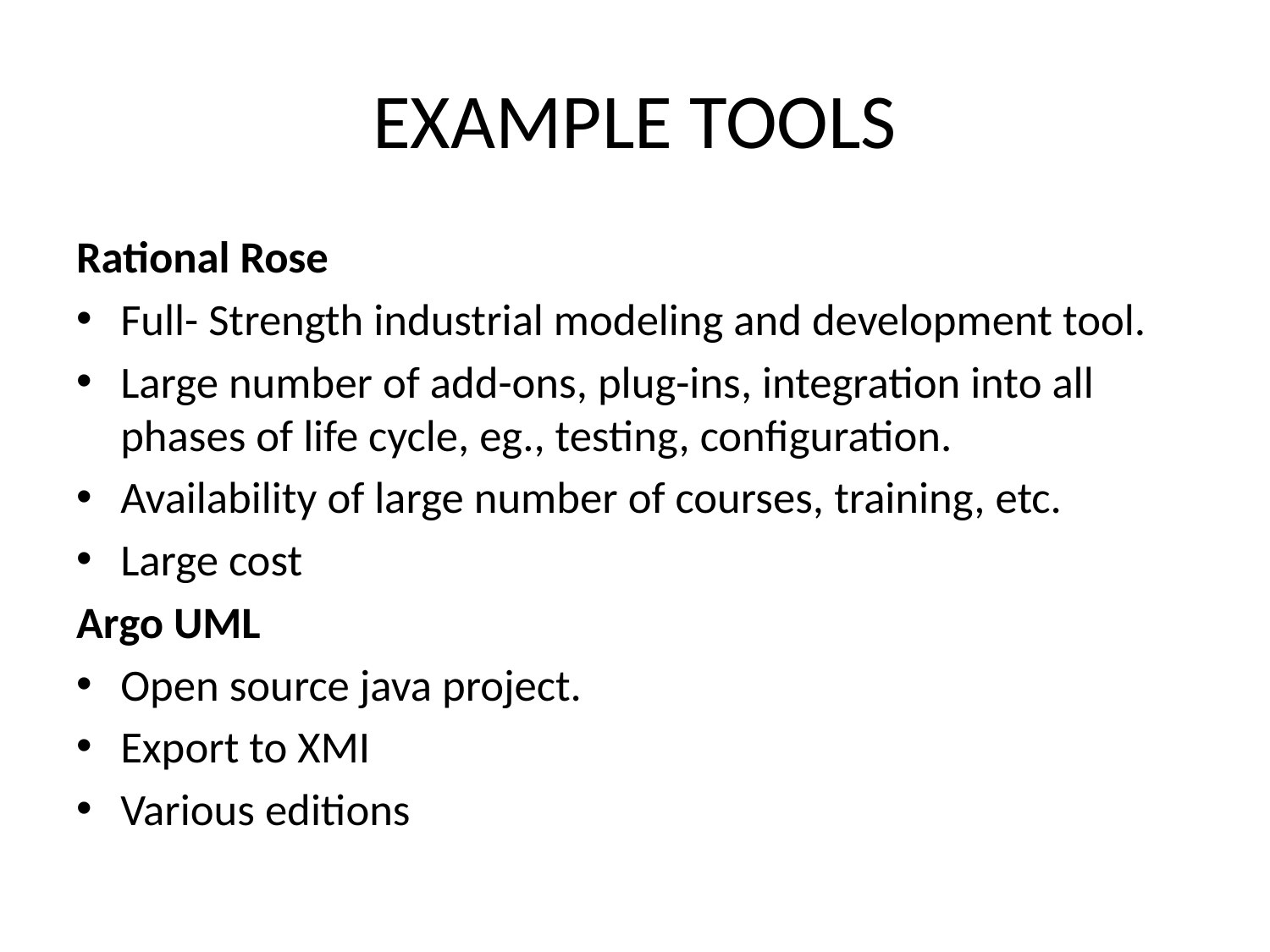

# EXAMPLE TOOLS
Rational Rose
Full- Strength industrial modeling and development tool.
Large number of add-ons, plug-ins, integration into all phases of life cycle, eg., testing, configuration.
Availability of large number of courses, training, etc.
Large cost
Argo UML
Open source java project.
Export to XMI
Various editions